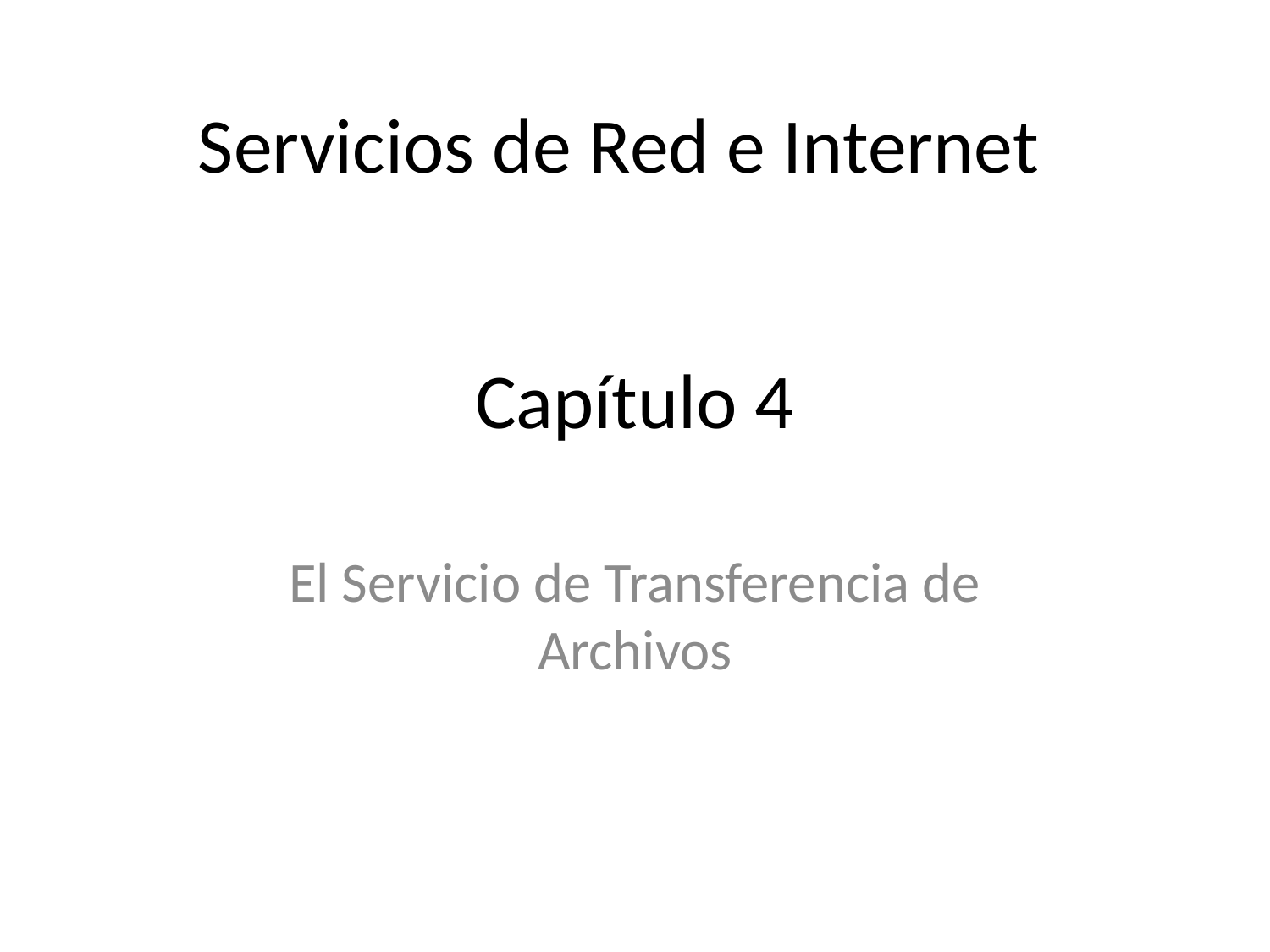

Servicios de Red e Internet
# Capítulo 4
El Servicio de Transferencia de Archivos